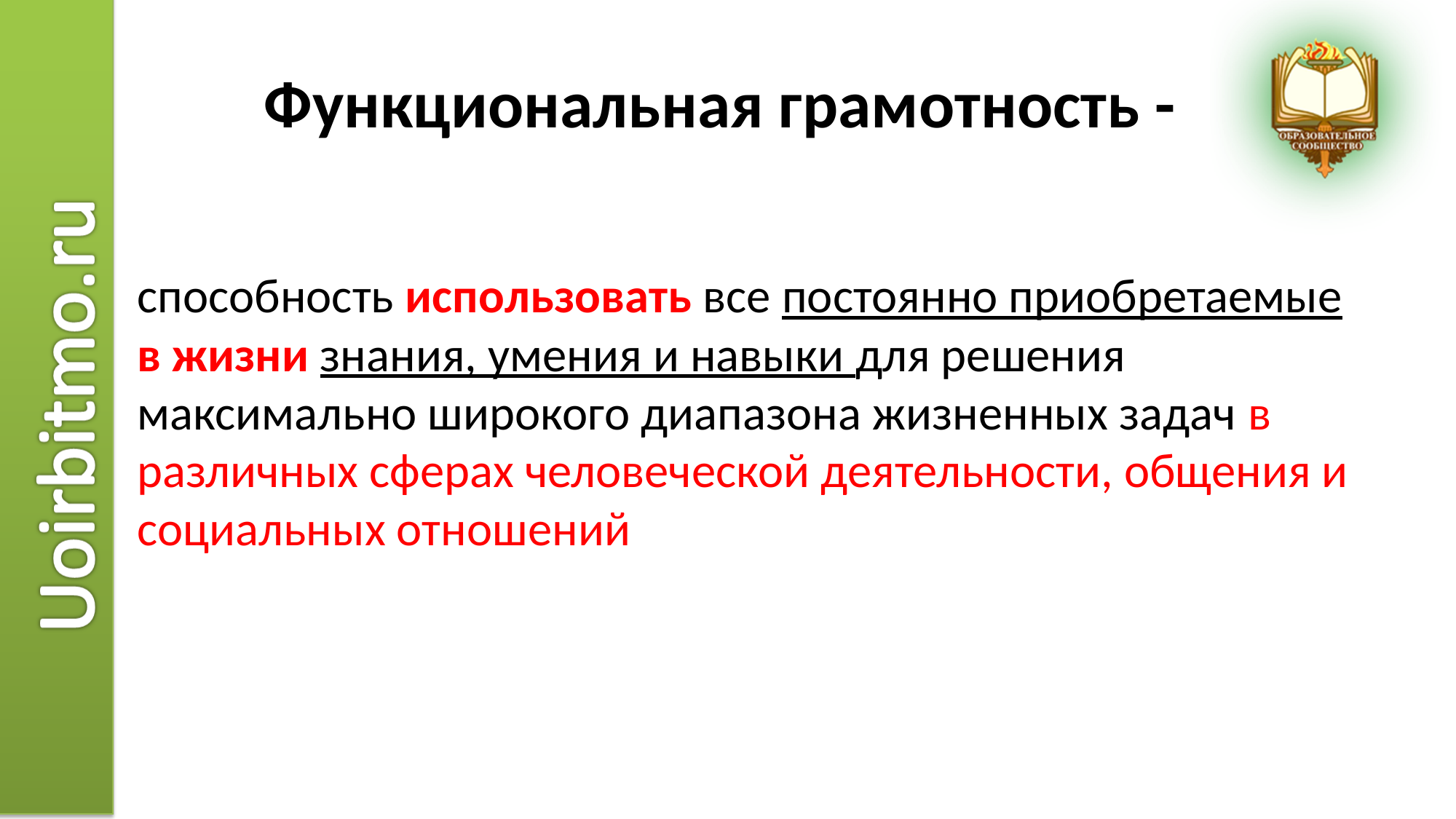

# Функциональная грамотность -

способность использовать все постоянно приобретаемые в жизни знания, умения и навыки для решения максимально широкого диапазона жизненных задач в различных сферах человеческой деятельности, общения и социальных отношений